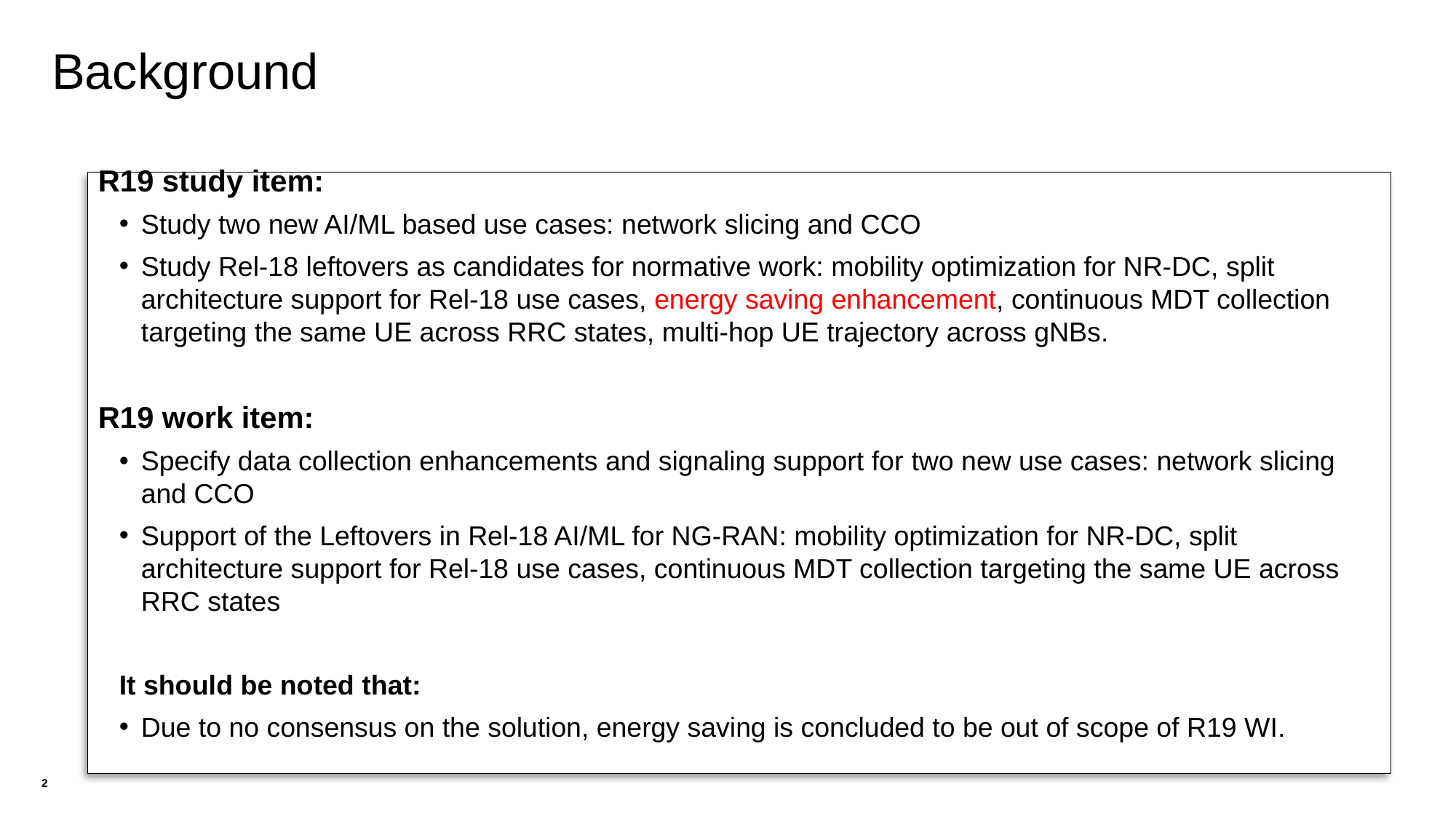

Background
R19 study item:
Study two new AI/ML based use cases: network slicing and CCO
Study Rel-18 leftovers as candidates for normative work: mobility optimization for NR-DC, split architecture support for Rel-18 use cases, energy saving enhancement, continuous MDT collection targeting the same UE across RRC states, multi-hop UE trajectory across gNBs.

R19 work item:
Specify data collection enhancements and signaling support for two new use cases: network slicing and CCO
Support of the Leftovers in Rel-18 AI/ML for NG-RAN: mobility optimization for NR-DC, split architecture support for Rel-18 use cases, continuous MDT collection targeting the same UE across RRC states

It should be noted that:
Due to no consensus on the solution, energy saving is concluded to be out of scope of R19 WI.